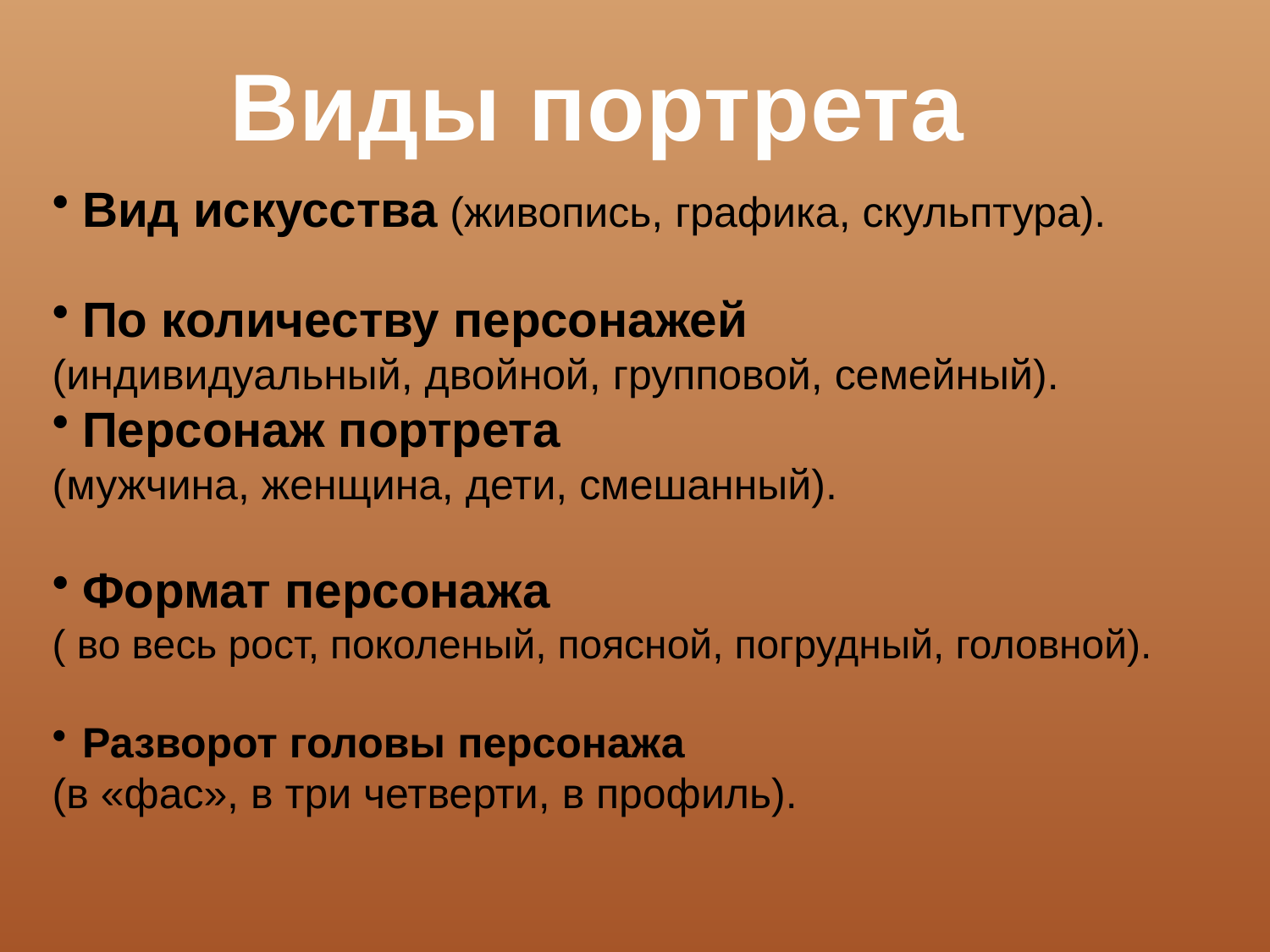

Виды портрета
Вид искусства (живопись, графика, скульптура).

По количеству персонажей
(индивидуальный, двойной, групповой, семейный).
Персонаж портрета
(мужчина, женщина, дети, смешанный).

Формат персонажа
( во весь рост, поколеный, поясной, погрудный, головной).

Разворот головы персонажа
(в «фас», в три четверти, в профиль).